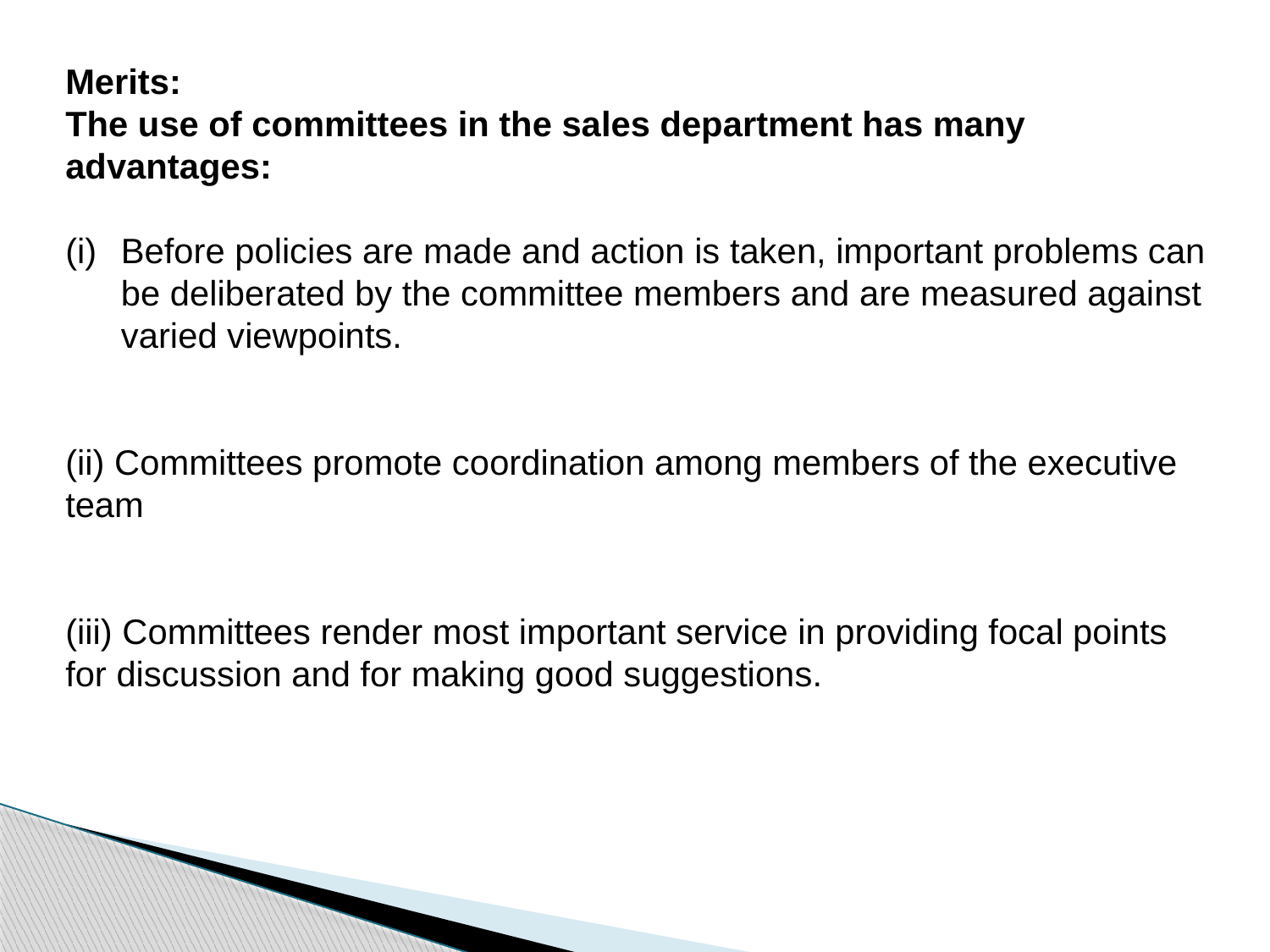

Merits:
The use of committees in the sales department has many advantages:

Before policies are made and action is taken, important problems can be deliberated by the committee members and are measured against varied viewpoints.

(ii) Committees promote coordination among members of the executive team

(iii) Committees render most important service in providing focal points for discussion and for making good suggestions.